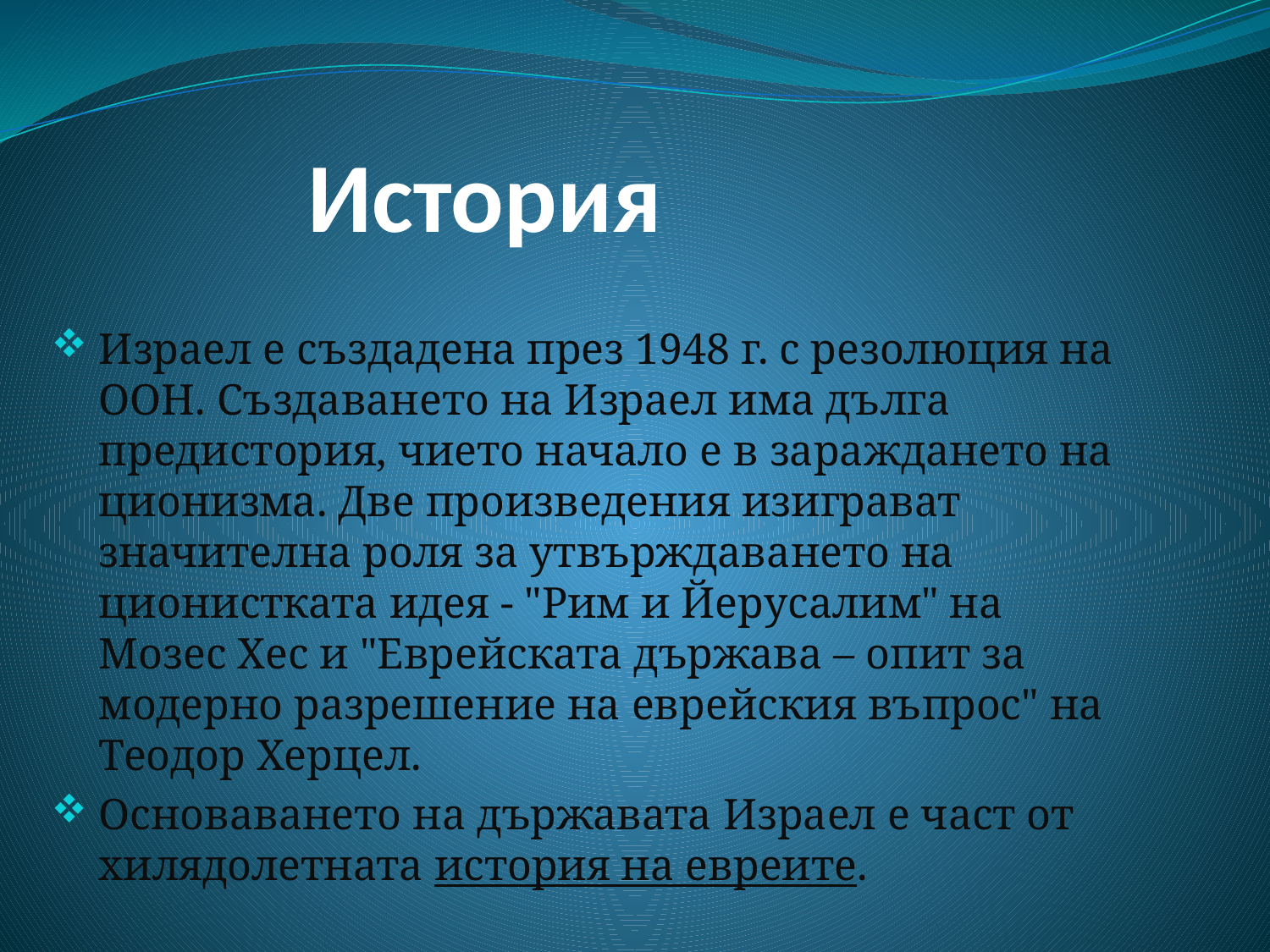

# История
Израел е създадена през 1948 г. с резолюция на ООН. Създаването на Израел има дълга предистория, чието начало е в зараждането на ционизма. Две произведения изиграват значителна роля за утвърждаването на ционистката идея - "Рим и Йерусалим" на Мозес Хес и "Еврейската държава – опит за модерно разрешение на еврейския въпрос" на Теодор Херцел.
Основаването на държавата Израел е част от хилядолетната история на евреите.